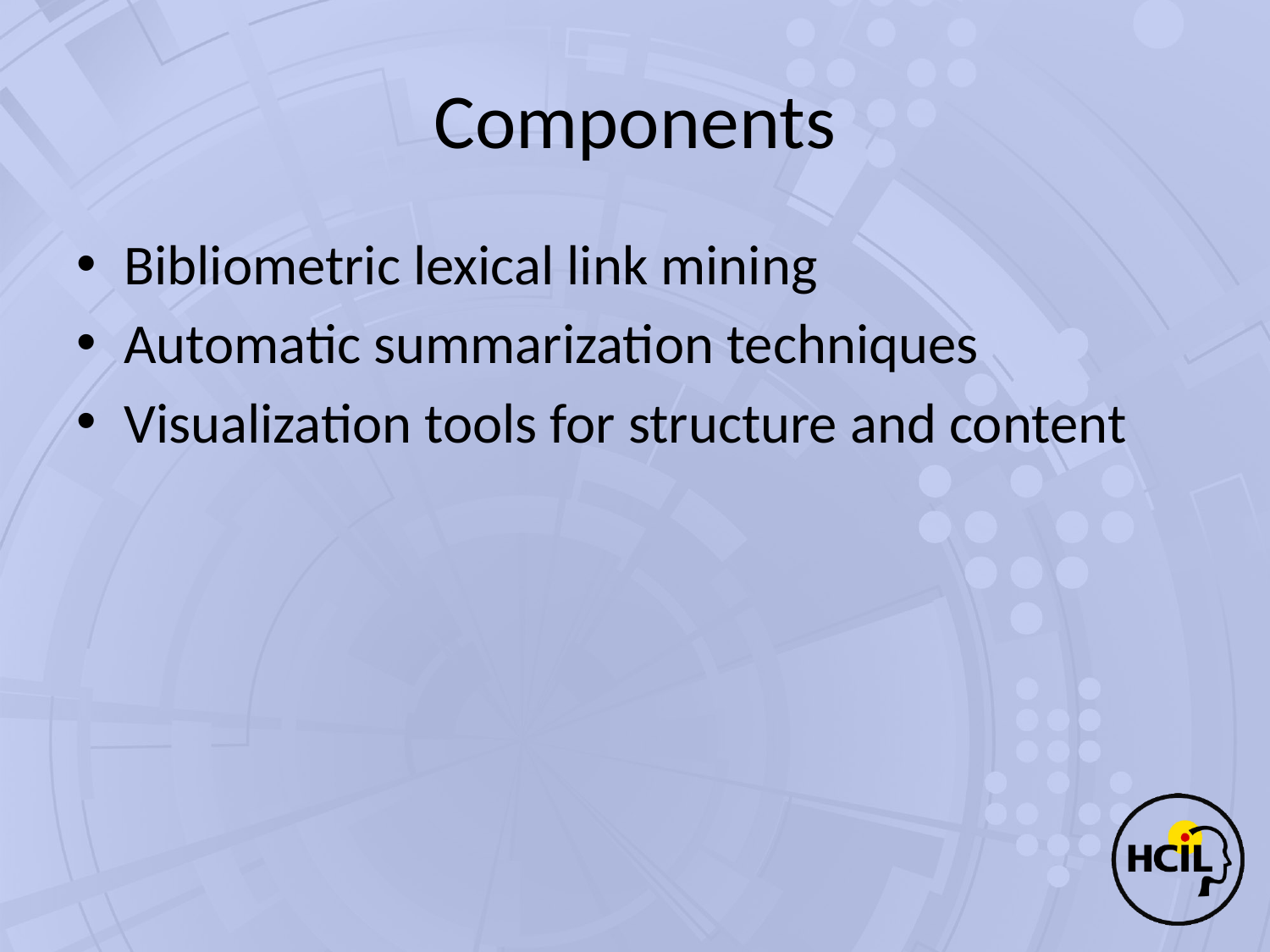

# Components
Bibliometric lexical link mining
Automatic summarization techniques
Visualization tools for structure and content